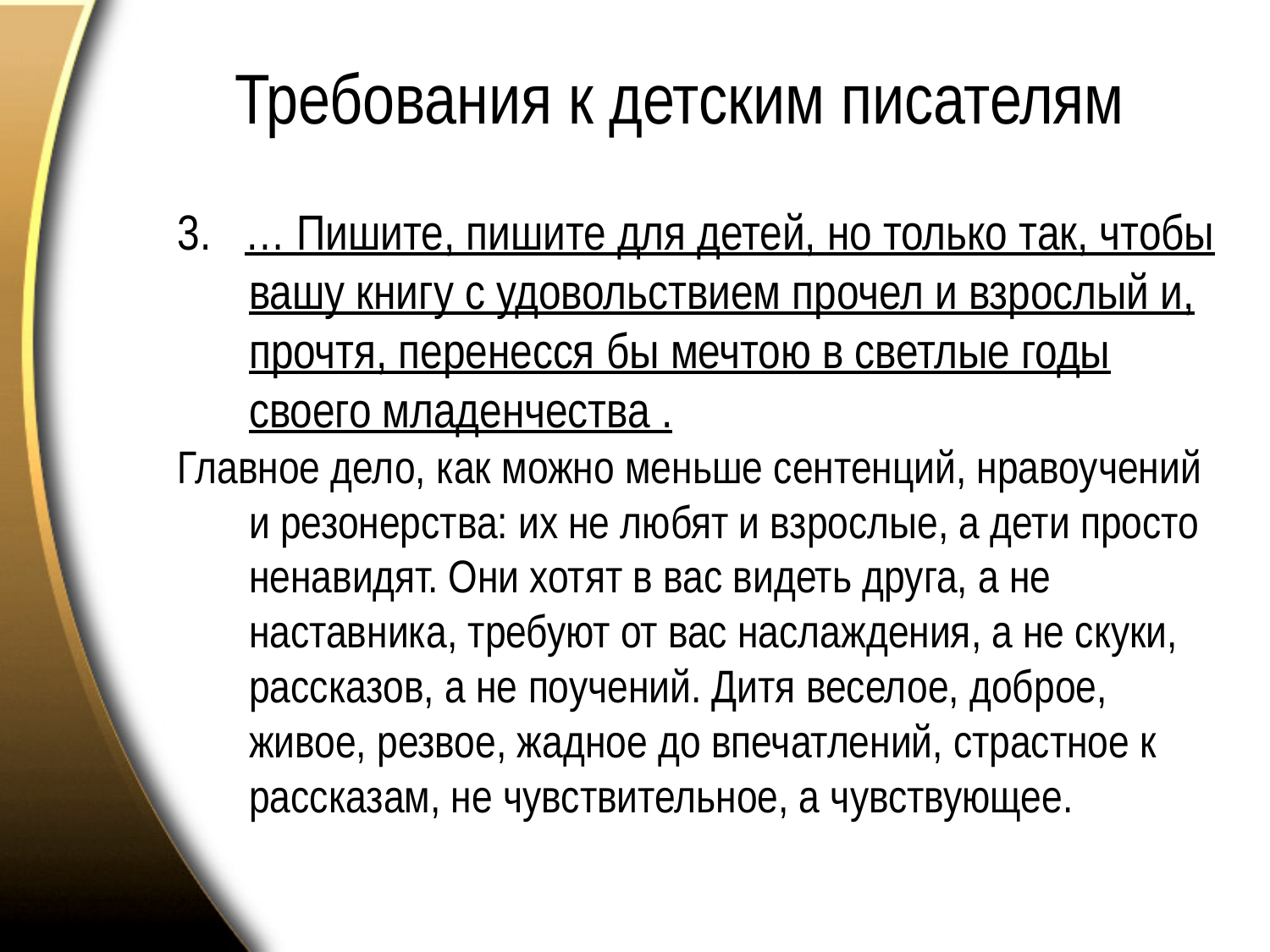

# Требования к детским писателям
3.   … Пишите, пишите для детей, но только так, чтобы вашу книгу с удовольствием прочел и взрослый и, прочтя, перенесся бы мечтою в светлые годы своего младенчества .
Главное дело, как можно меньше сентенций, нравоучений и резонерства: их не любят и взрослые, а дети просто ненавидят. Они хотят в вас видеть друга, а не наставника, требуют от вас наслаждения, а не скуки, рассказов, а не поучений. Дитя веселое, доброе, живое, резвое, жадное до впечатлений, страстное к рассказам, не чувствительное, а чувствующее.